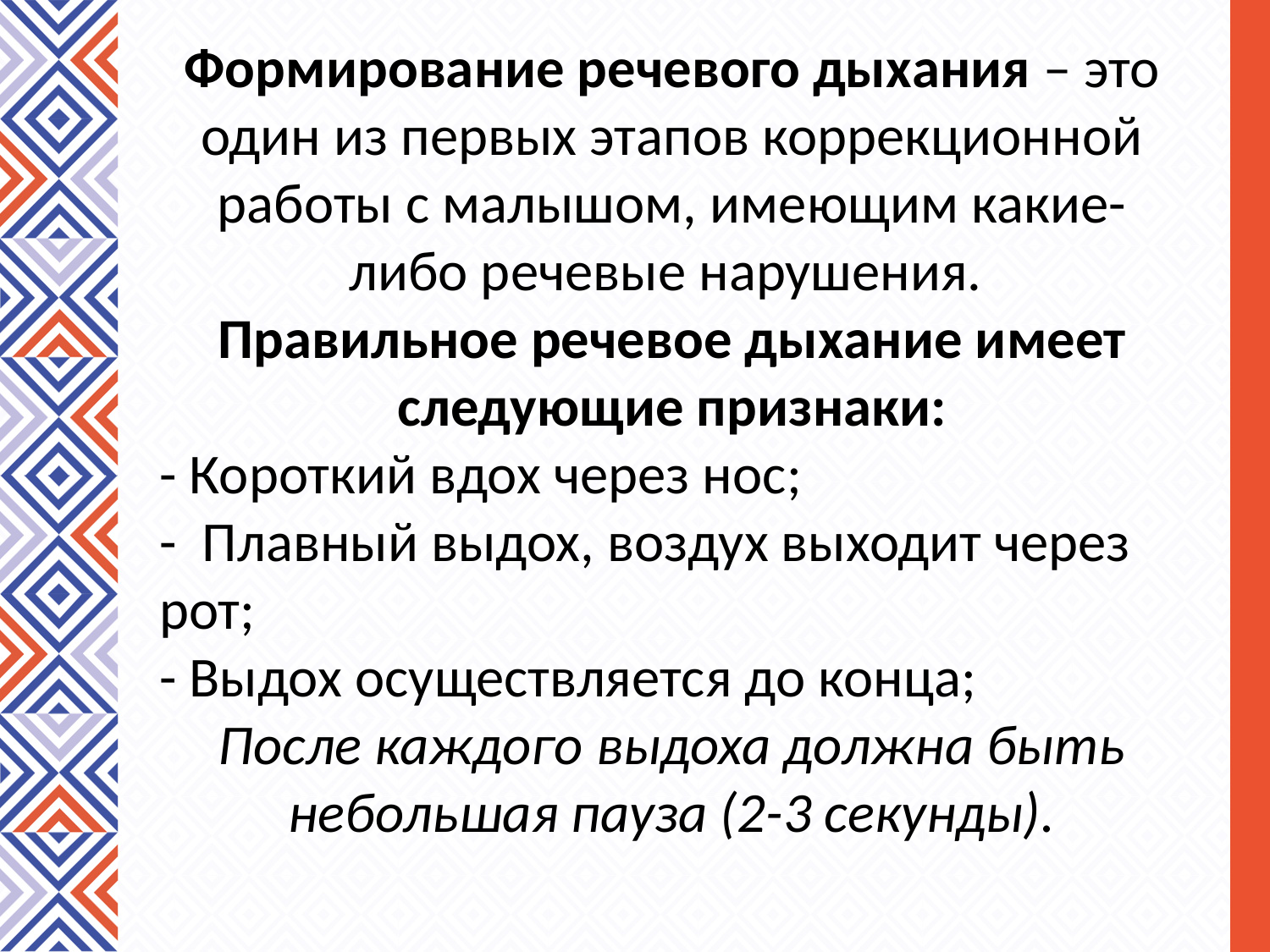

Формирование речевого дыхания – это один из первых этапов коррекционной работы с малышом, имеющим какие-либо речевые нарушения.
Правильное речевое дыхание имеет следующие признаки:
- Короткий вдох через нос;
-  Плавный выдох, воздух выходит через рот;
- Выдох осуществляется до конца;
После каждого выдоха должна быть небольшая пауза (2-3 секунды).